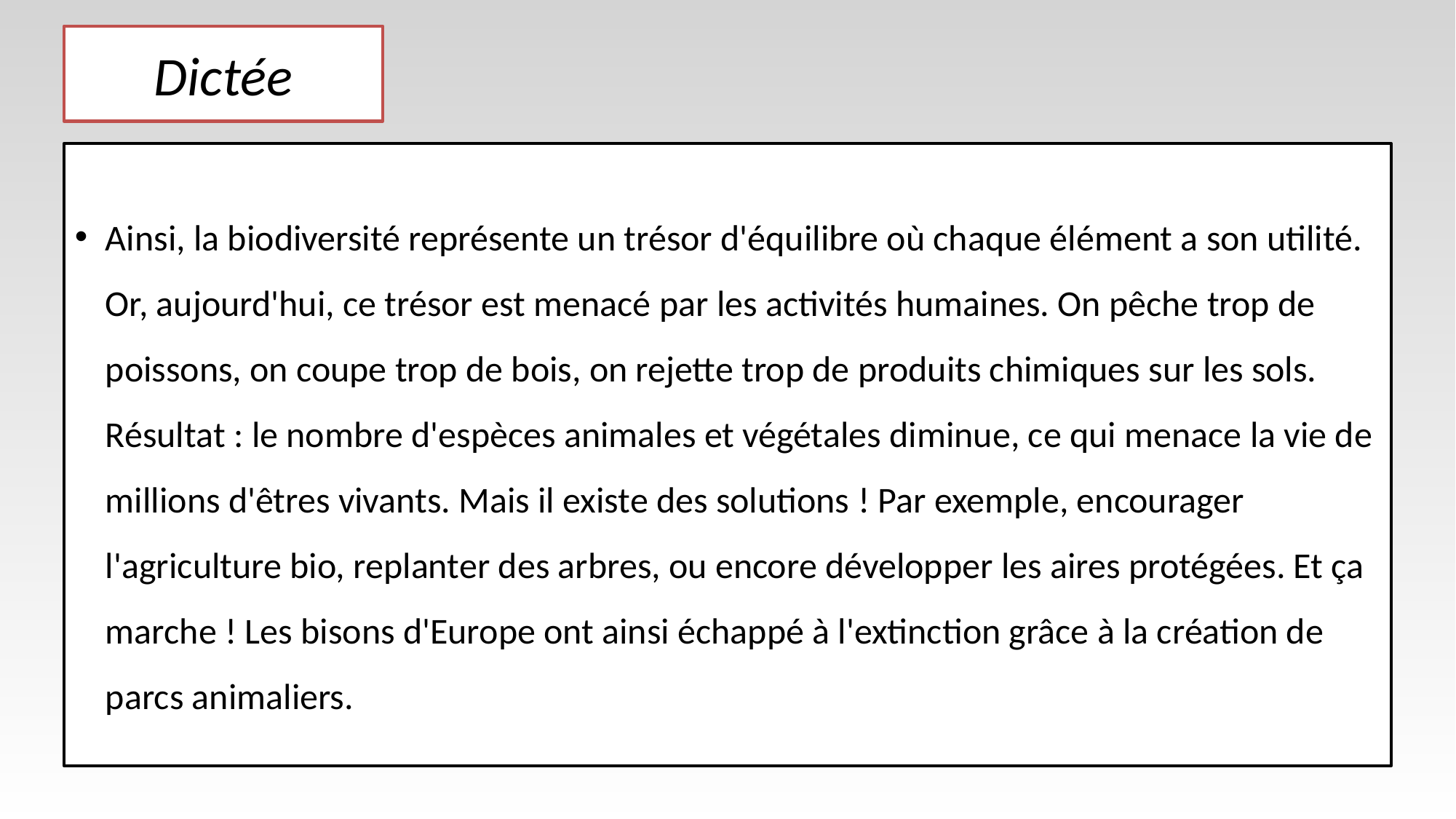

# Dictée
Ainsi, la biodiversité représente un trésor d'équilibre où chaque élément a son utilité. Or, aujourd'hui, ce trésor est menacé par les activités humaines. On pêche trop de poissons, on coupe trop de bois, on rejette trop de produits chimiques sur les sols. Résultat : le nombre d'espèces animales et végétales diminue, ce qui menace la vie de millions d'êtres vivants. Mais il existe des solutions ! Par exemple, encourager l'agriculture bio, replanter des arbres, ou encore développer les aires protégées. Et ça marche ! Les bisons d'Europe ont ainsi échappé à l'extinction grâce à la création de parcs animaliers.